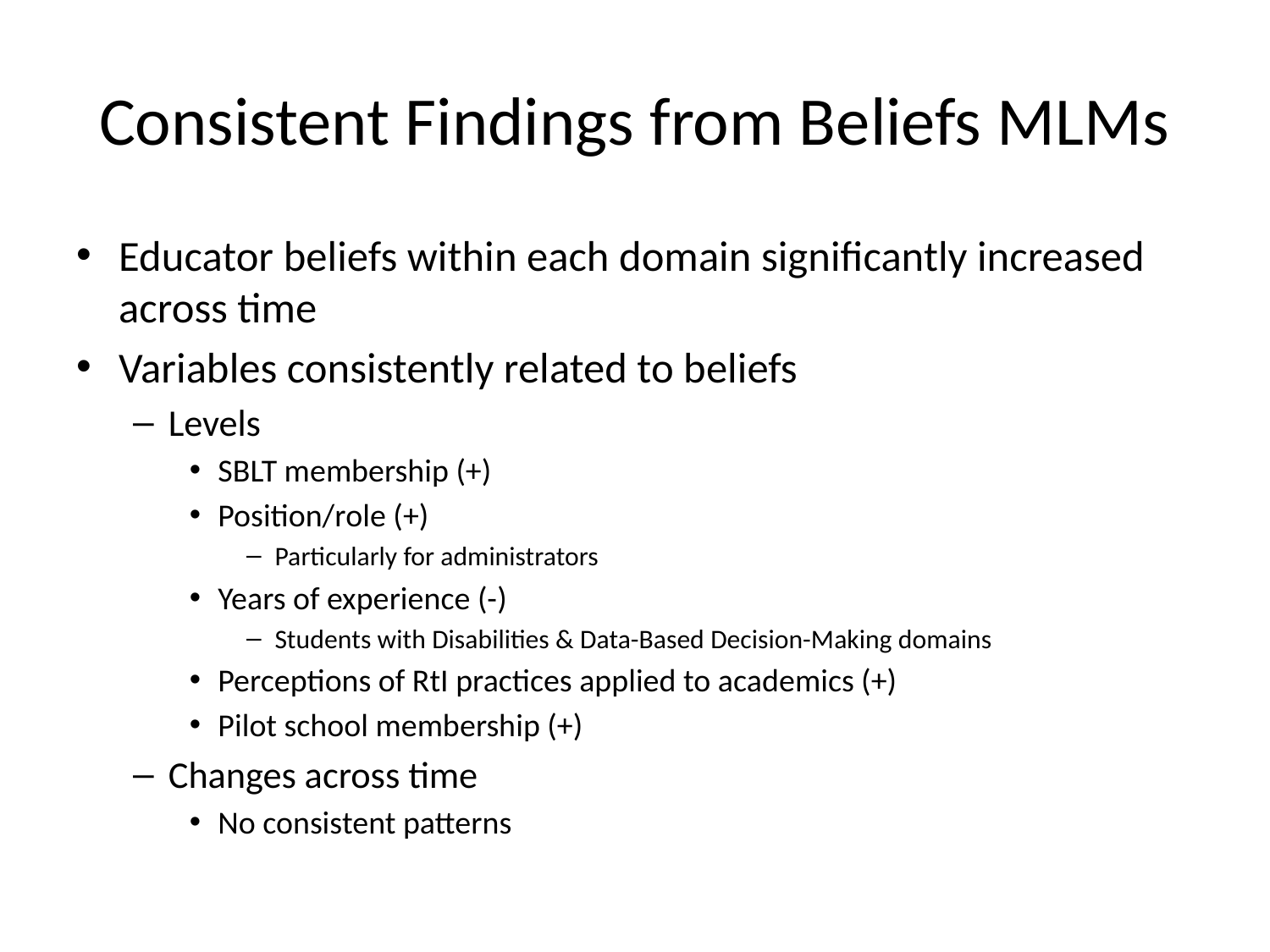

# Consistent Findings from Beliefs MLMs
Educator beliefs within each domain significantly increased across time
Variables consistently related to beliefs
Levels
SBLT membership (+)
Position/role (+)
Particularly for administrators
Years of experience (-)
Students with Disabilities & Data-Based Decision-Making domains
Perceptions of RtI practices applied to academics (+)
Pilot school membership (+)
Changes across time
No consistent patterns